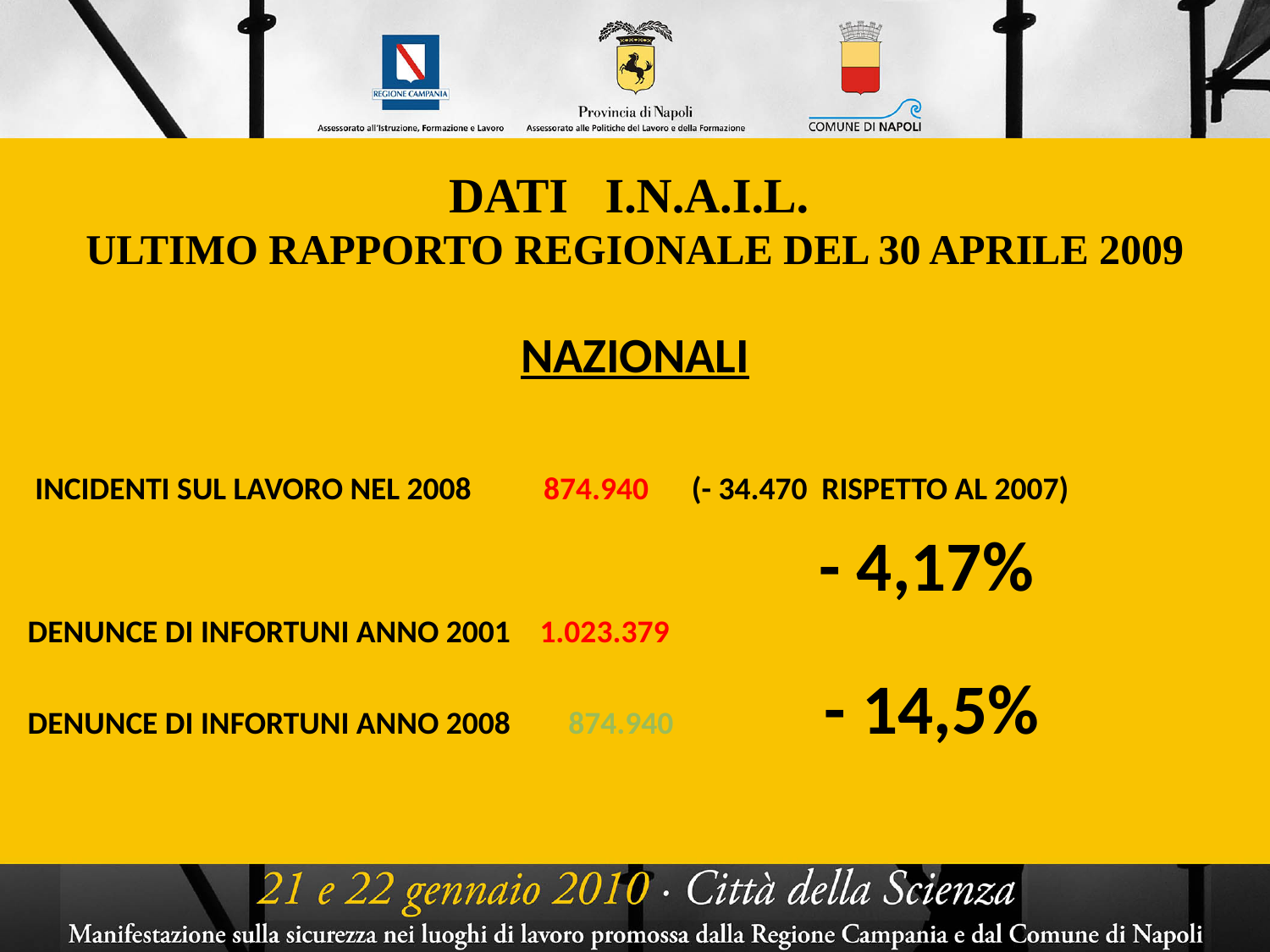

# DATI   I.N.A.I.L. ULTIMO RAPPORTO REGIONALE DEL 30 APRILE 2009
NAZIONALI

 INCIDENTI SUL LAVORO NEL 2008          874.940      (- 34.470  RISPETTO AL 2007)
                                                                                                              - 4,17%
DENUNCE DI INFORTUNI ANNO 2001    1.023.379
DENUNCE DI INFORTUNI ANNO 2008        874.940                     - 14,5%